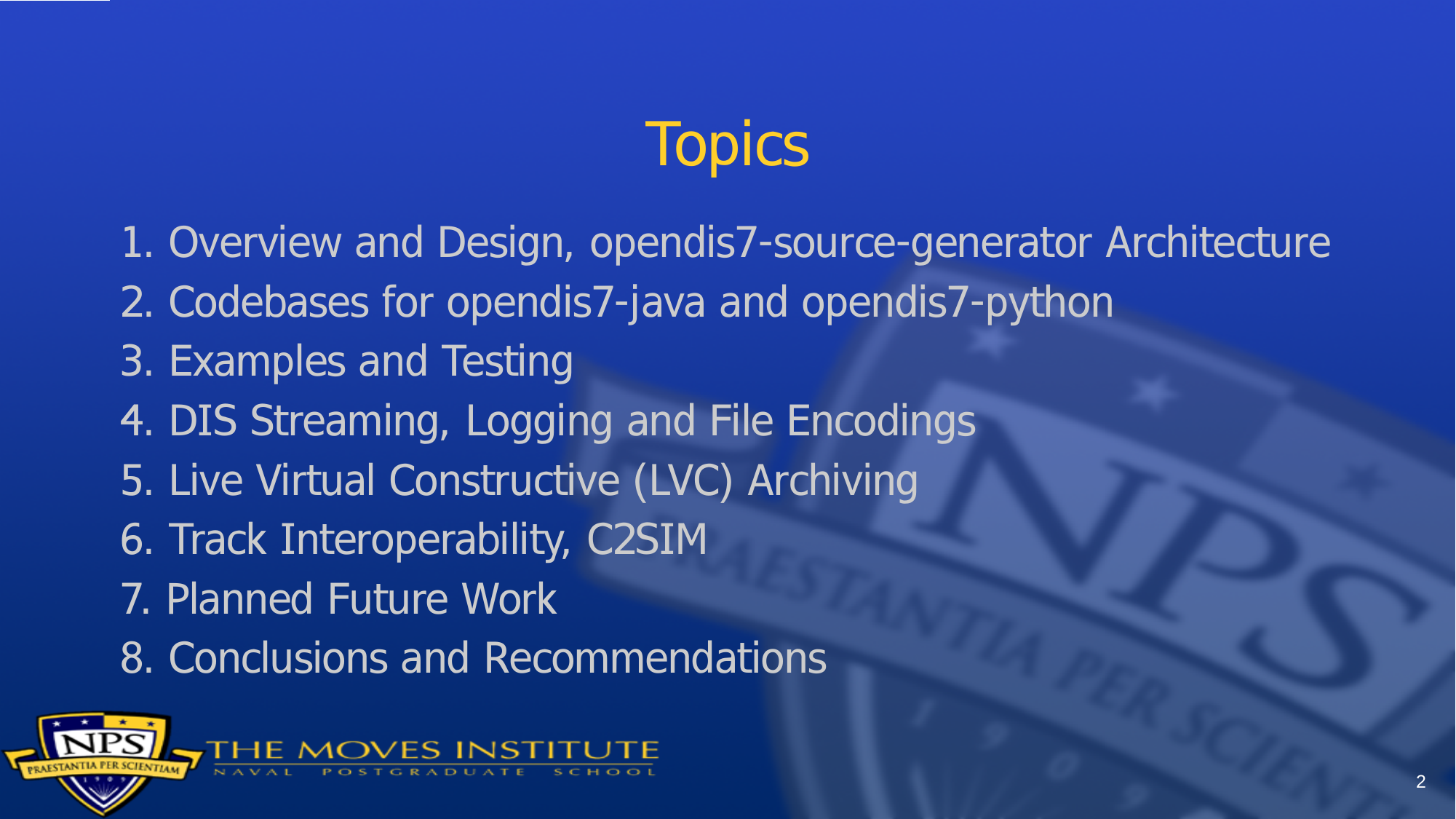

# Topics
1. Overview and Design, opendis7-source-generator Architecture
2. Codebases for opendis7-java and opendis7-python
3. Examples and Testing
4. DIS Streaming, Logging and File Encodings
5. Live Virtual Constructive (LVC) Archiving
6. Track Interoperability, C2SIM
7. Planned Future Work
8. Conclusions and Recommendations

2